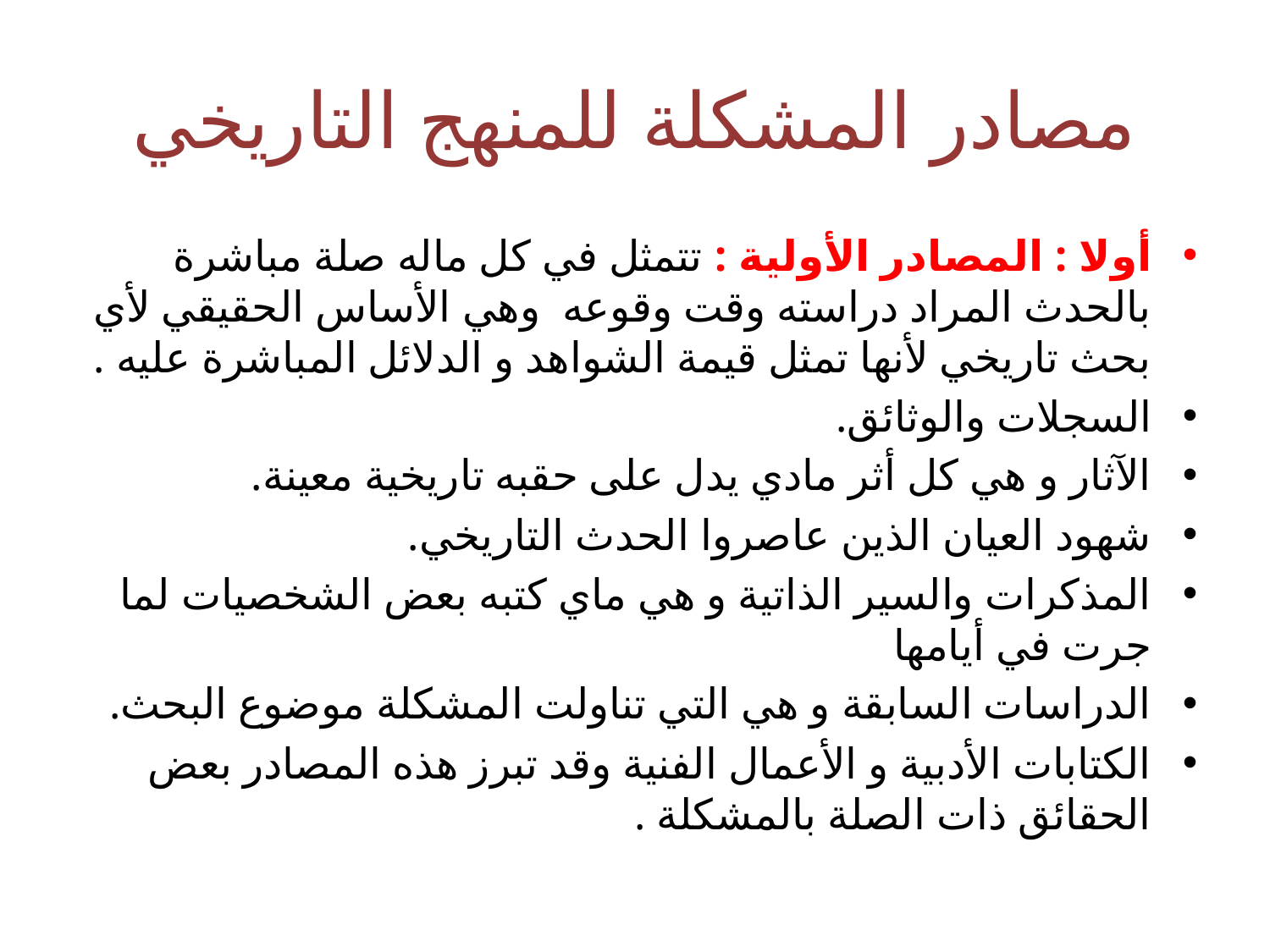

# مصادر المشكلة للمنهج التاريخي
أولا : المصادر الأولية : تتمثل في كل ماله صلة مباشرة بالحدث المراد دراسته وقت وقوعه  وهي الأساس الحقيقي لأي بحث تاريخي لأنها تمثل قيمة الشواهد و الدلائل المباشرة عليه .
السجلات والوثائق.
الآثار و هي كل أثر مادي يدل على حقبه تاريخية معينة.
شهود العيان الذين عاصروا الحدث التاريخي.
المذكرات والسير الذاتية و هي ماي كتبه بعض الشخصيات لما جرت في أيامها
الدراسات السابقة و هي التي تناولت المشكلة موضوع البحث.
الكتابات الأدبية و الأعمال الفنية وقد تبرز هذه المصادر بعض الحقائق ذات الصلة بالمشكلة .